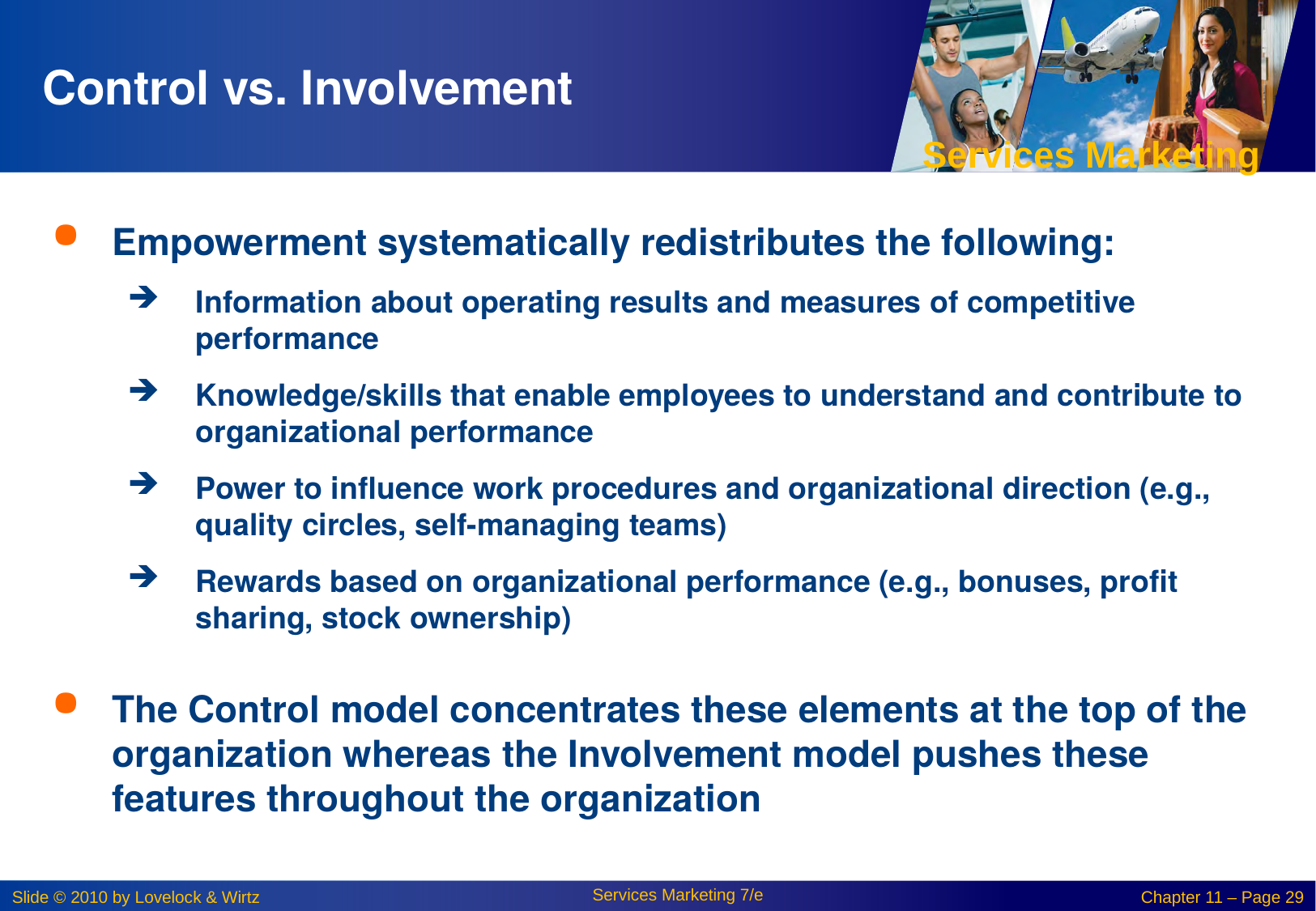

# Control vs. Involvement
Empowerment systematically redistributes the following:
Information about operating results and measures of competitive performance
Knowledge/skills that enable employees to understand and contribute to organizational performance
Power to influence work procedures and organizational direction (e.g., quality circles, self-managing teams)
Rewards based on organizational performance (e.g., bonuses, profit sharing, stock ownership)
The Control model concentrates these elements at the top of the organization whereas the Involvement model pushes these features throughout the organization